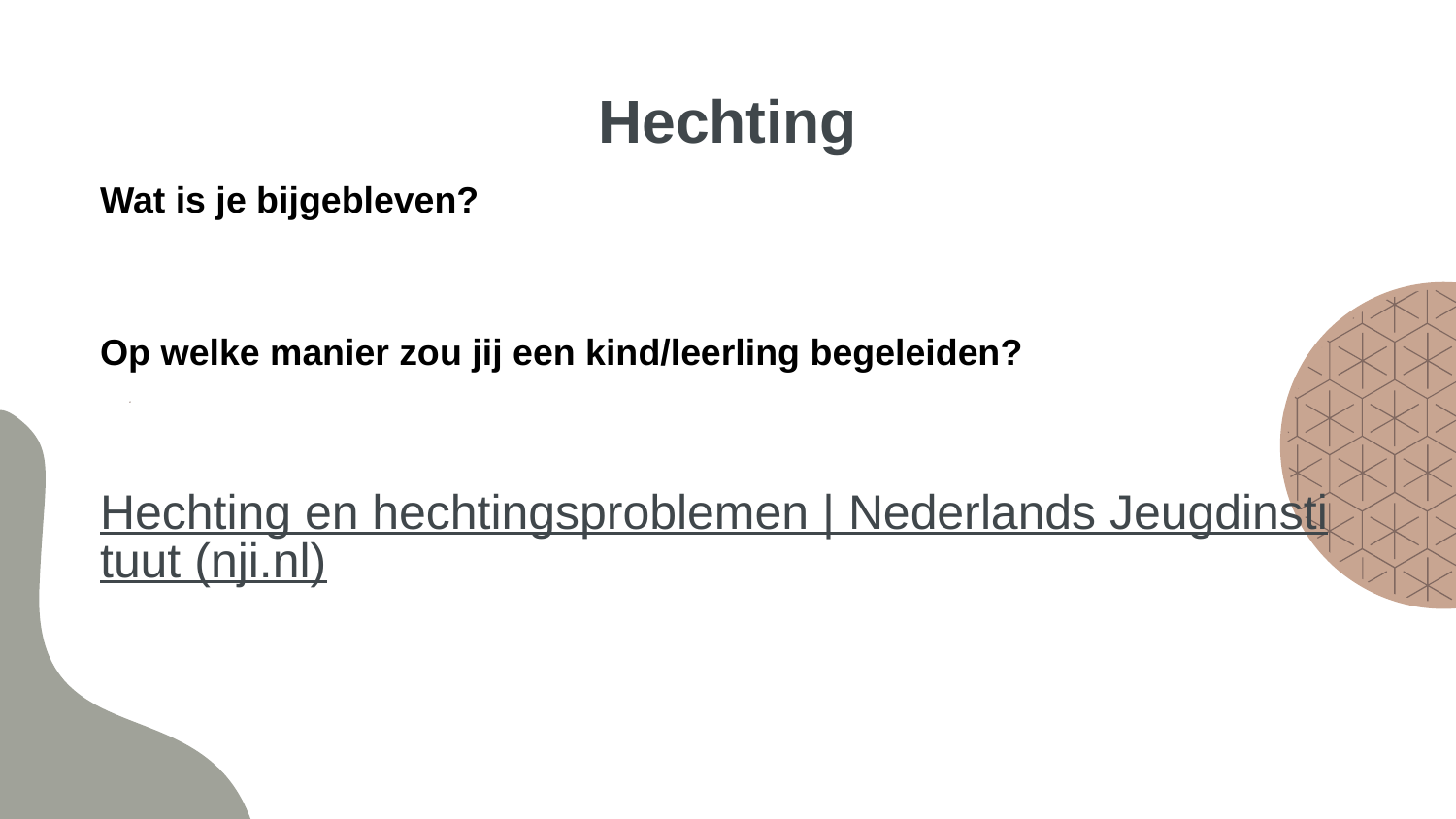

# Hechting
Wat is je bijgebleven?

Op welke manier zou jij een kind/leerling begeleiden?

Hechting en hechtingsproblemen | Nederlands Jeugdinstituut (nji.nl)